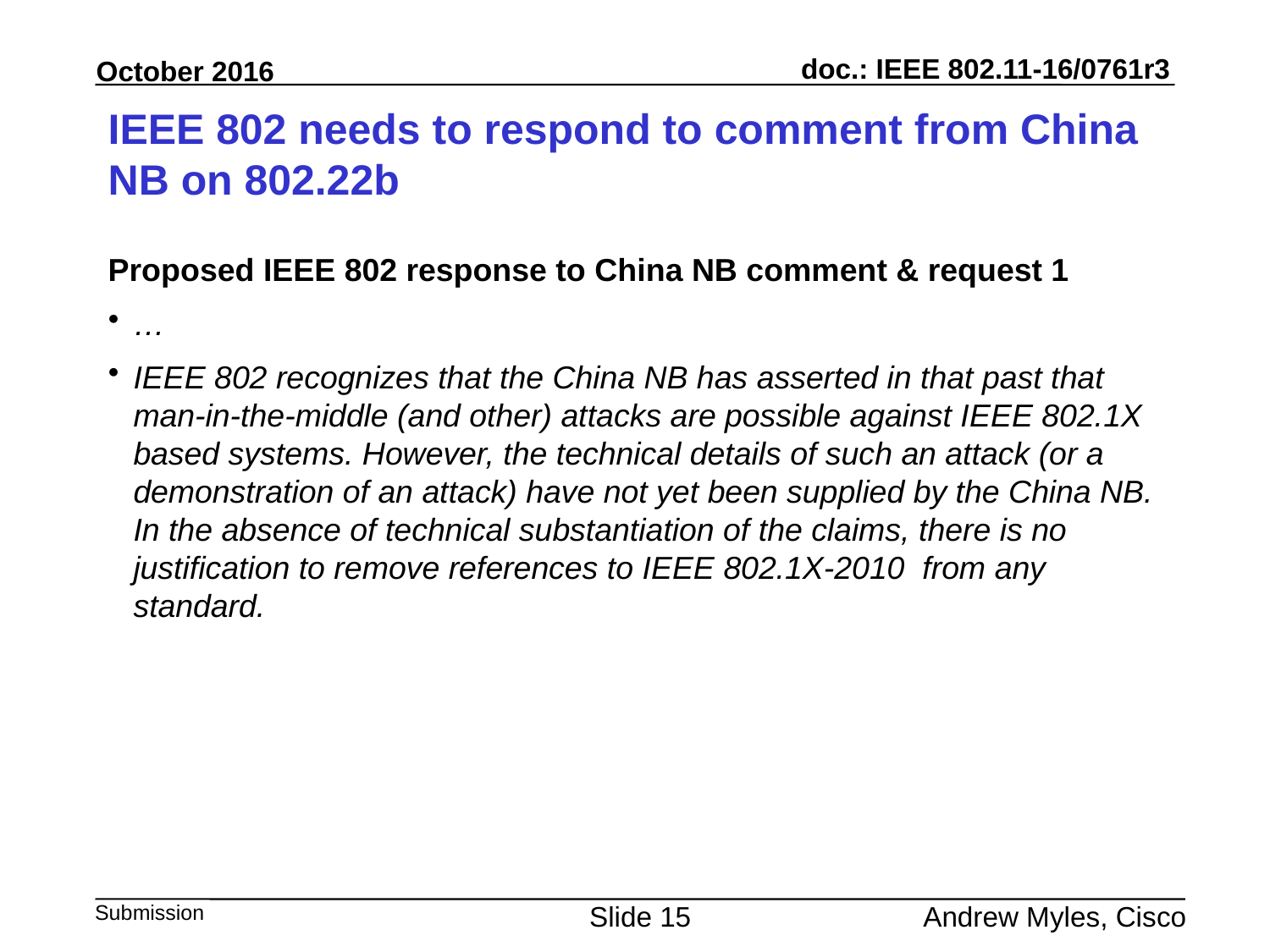

# IEEE 802 needs to respond to comment from China NB on 802.22b
Proposed IEEE 802 response to China NB comment & request 1
…
IEEE 802 recognizes that the China NB has asserted in that past that man-in-the-middle (and other) attacks are possible against IEEE 802.1X based systems. However, the technical details of such an attack (or a demonstration of an attack) have not yet been supplied by the China NB. In the absence of technical substantiation of the claims, there is no justification to remove references to IEEE 802.1X-2010  from any standard.
Slide 15
Andrew Myles, Cisco